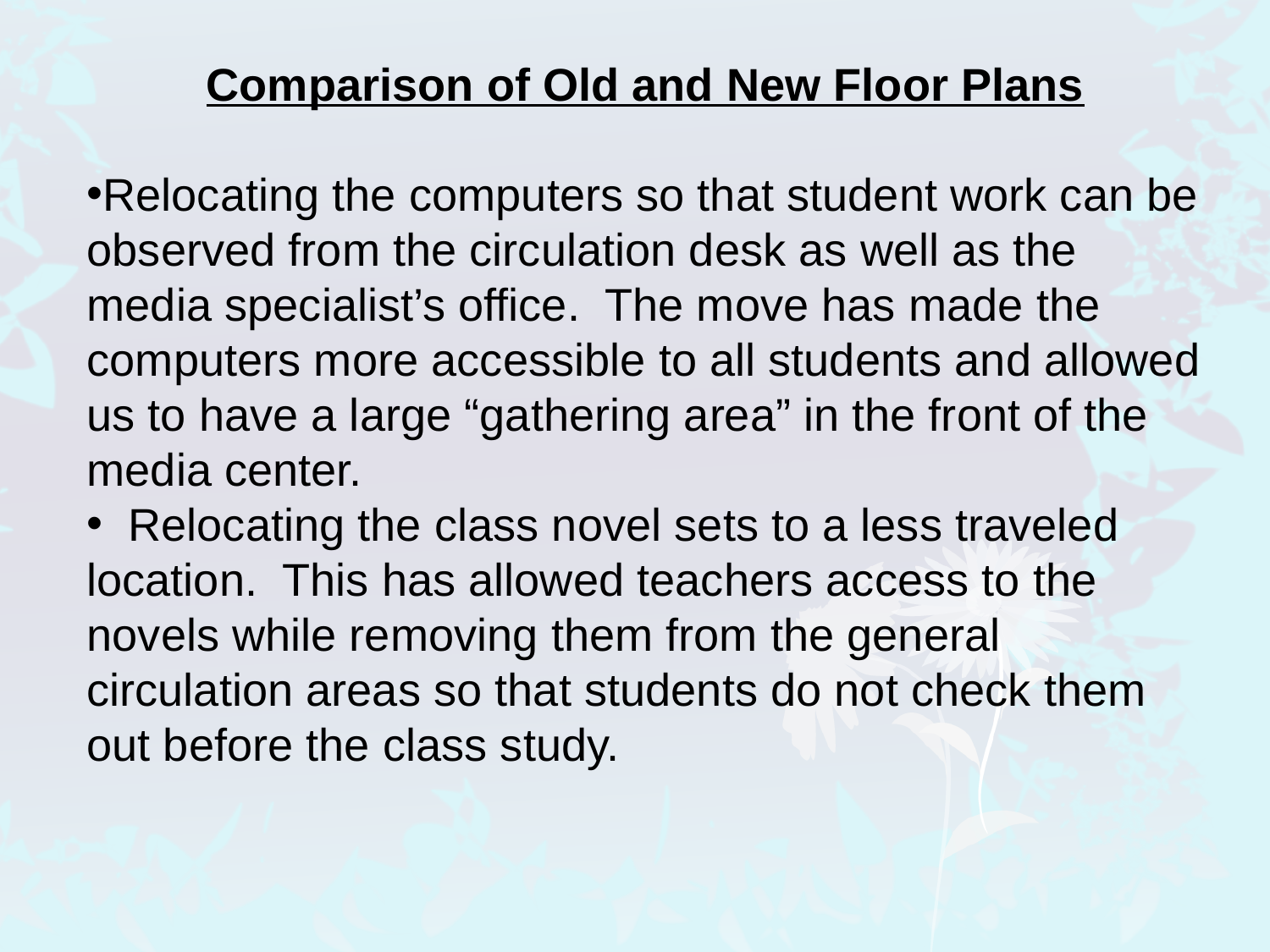

Comparison of Old and New Floor Plans

Relocating the computers so that student work can be observed from the circulation desk as well as the media specialist’s office.  The move has made the computers more accessible to all students and allowed us to have a large “gathering area” in the front of the media center.
  Relocating the class novel sets to a less traveled location.  This has allowed teachers access to the novels while removing them from the general circulation areas so that students do not check them out before the class study.